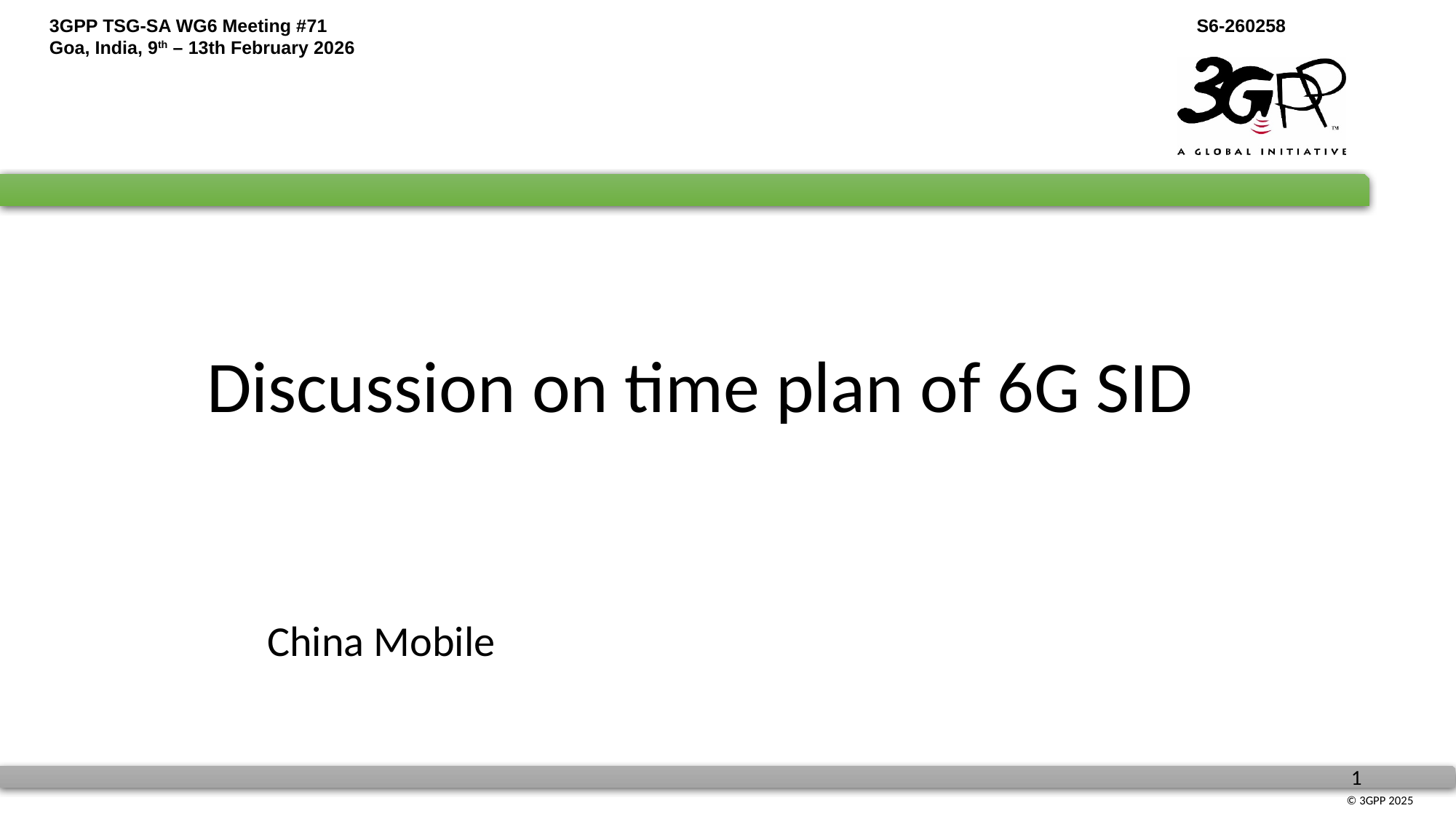

# Discussion on time plan of 6G SID

China Mobile